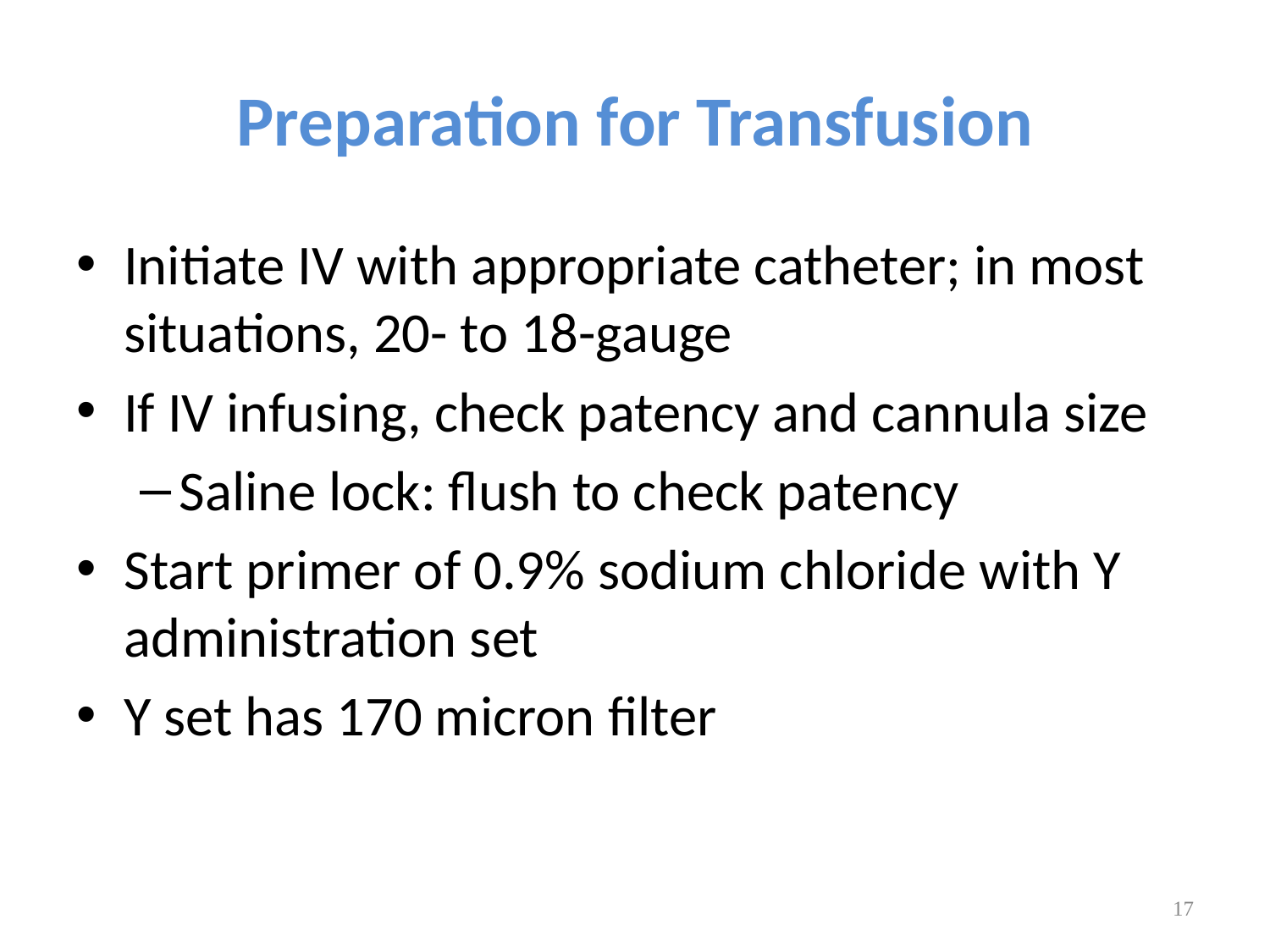

# Preparation for Transfusion
Initiate IV with appropriate catheter; in most situations, 20- to 18-gauge
If IV infusing, check patency and cannula size
Saline lock: flush to check patency
Start primer of 0.9% sodium chloride with Y administration set
Y set has 170 micron filter
17